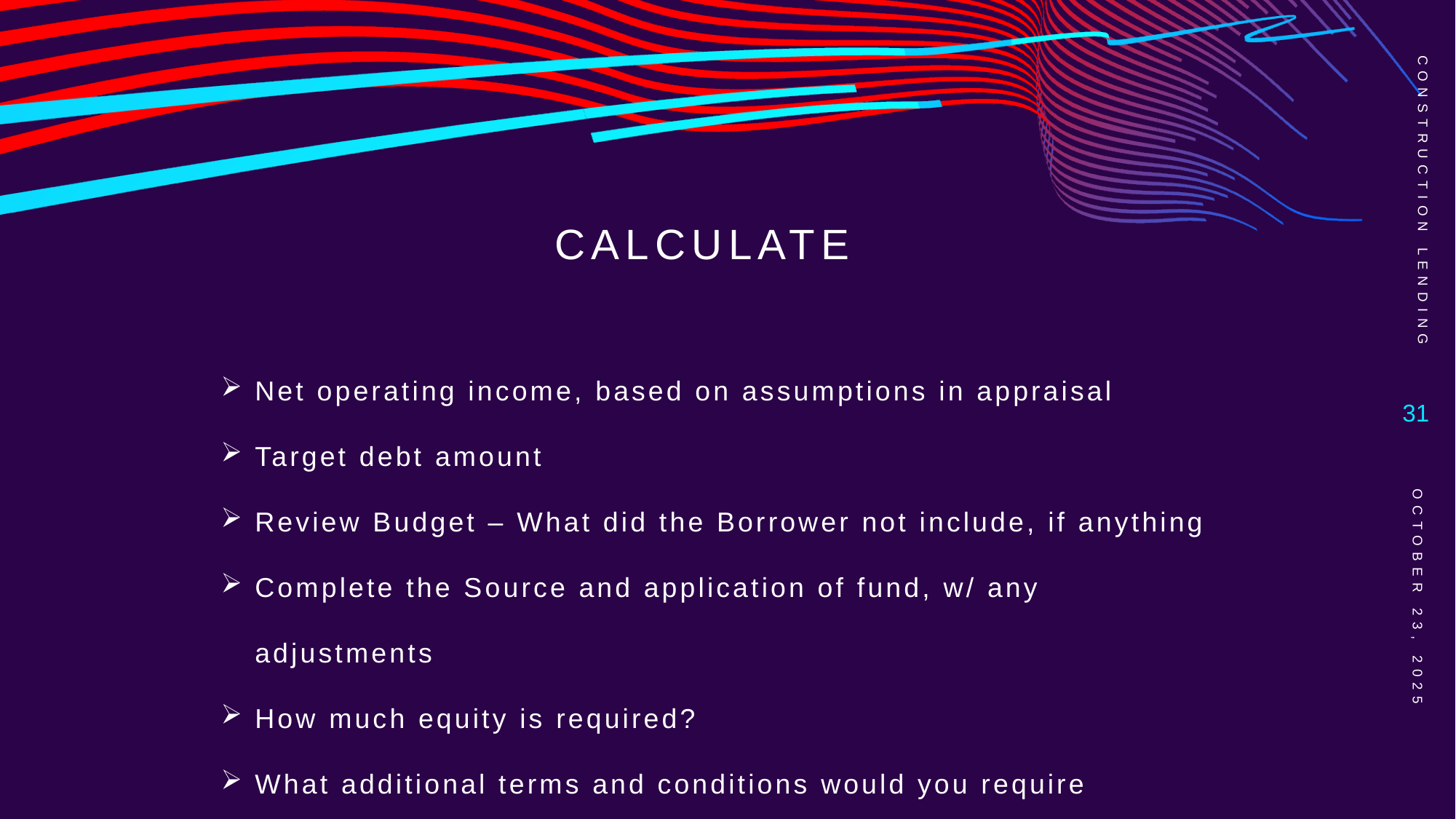

Construction lending
# Calculate
Net operating income, based on assumptions in appraisal
Target debt amount
Review Budget – What did the Borrower not include, if anything
Complete the Source and application of fund, w/ any adjustments
How much equity is required?
What additional terms and conditions would you require

31
October 23, 2025